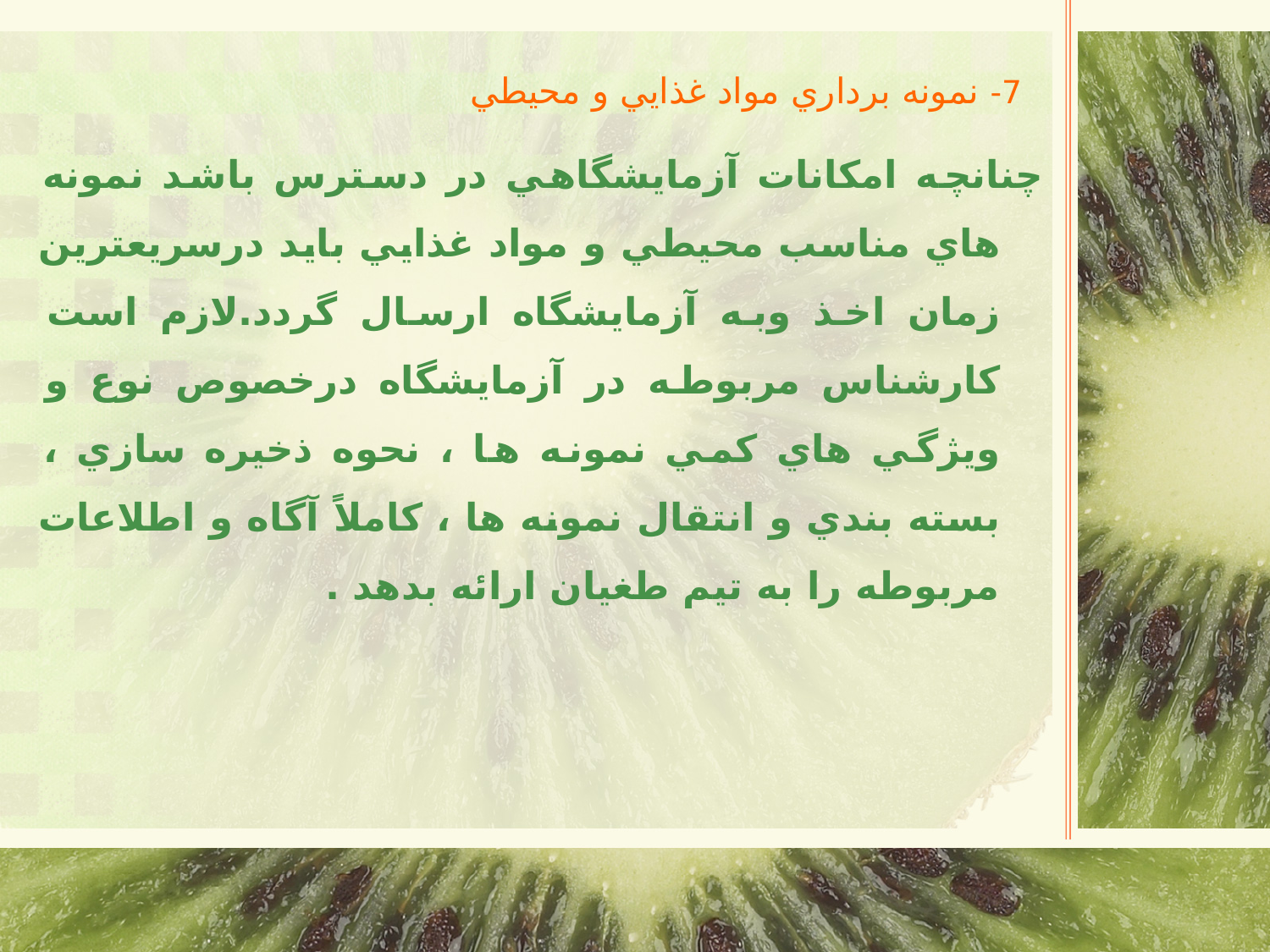

7- نمونه برداري مواد غذايي و محيطي
چنانچه امكانات آزمايشگاهي در دسترس باشد نمونه هاي مناسب محيطي و مواد غذايي بايد درسريعترين زمان اخذ وبه آزمايشگاه ارسال گردد.لازم است كارشناس مربوطه در آزمايشگاه درخصوص نوع و ويژگي هاي كمي نمونه ها ، نحوه ذخيره سازي ، بسته بندي و انتقال نمونه ها ، كاملاً آگاه و اطلاعات مربوطه را به تيم طغيان ارائه بدهد .